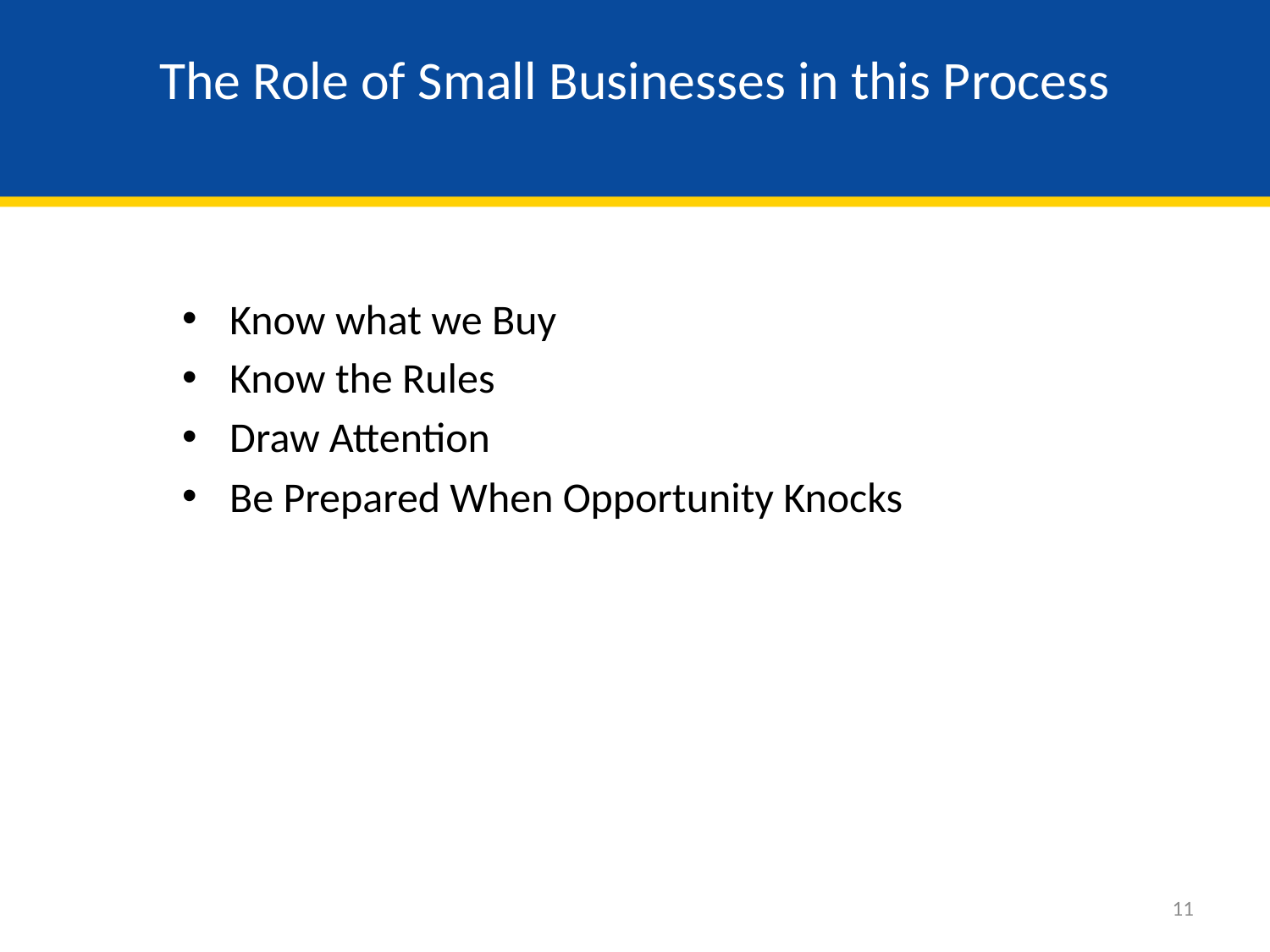

# The Role of Small Businesses in this Process
Know what we Buy
Know the Rules
Draw Attention
Be Prepared When Opportunity Knocks

11